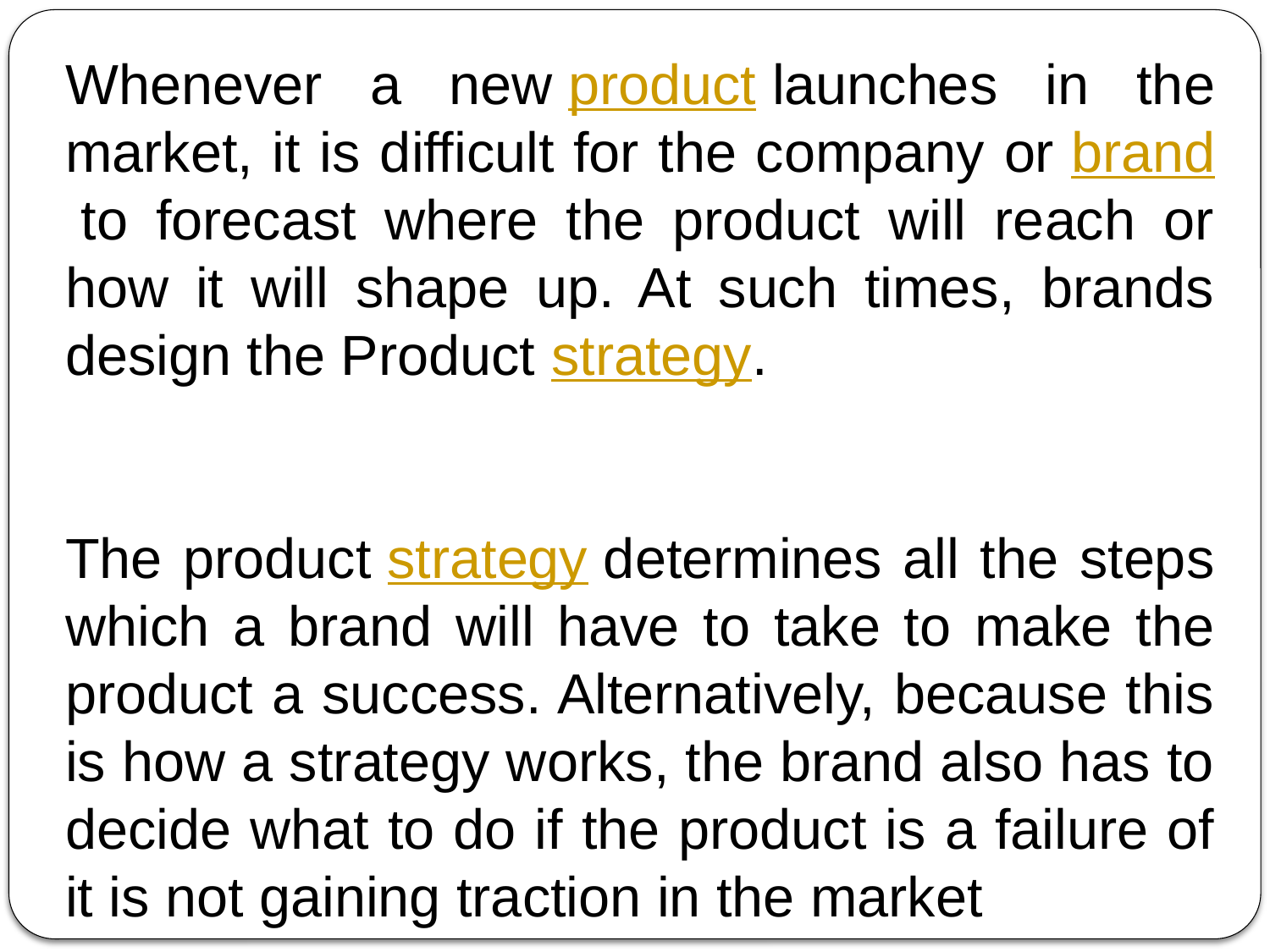

Whenever a new product launches in the market, it is difficult for the company or brand to forecast where the product will reach or how it will shape up. At such times, brands design the Product strategy.

The product strategy determines all the steps which a brand will have to take to make the product a success. Alternatively, because this is how a strategy works, the brand also has to decide what to do if the product is a failure of it is not gaining traction in the market